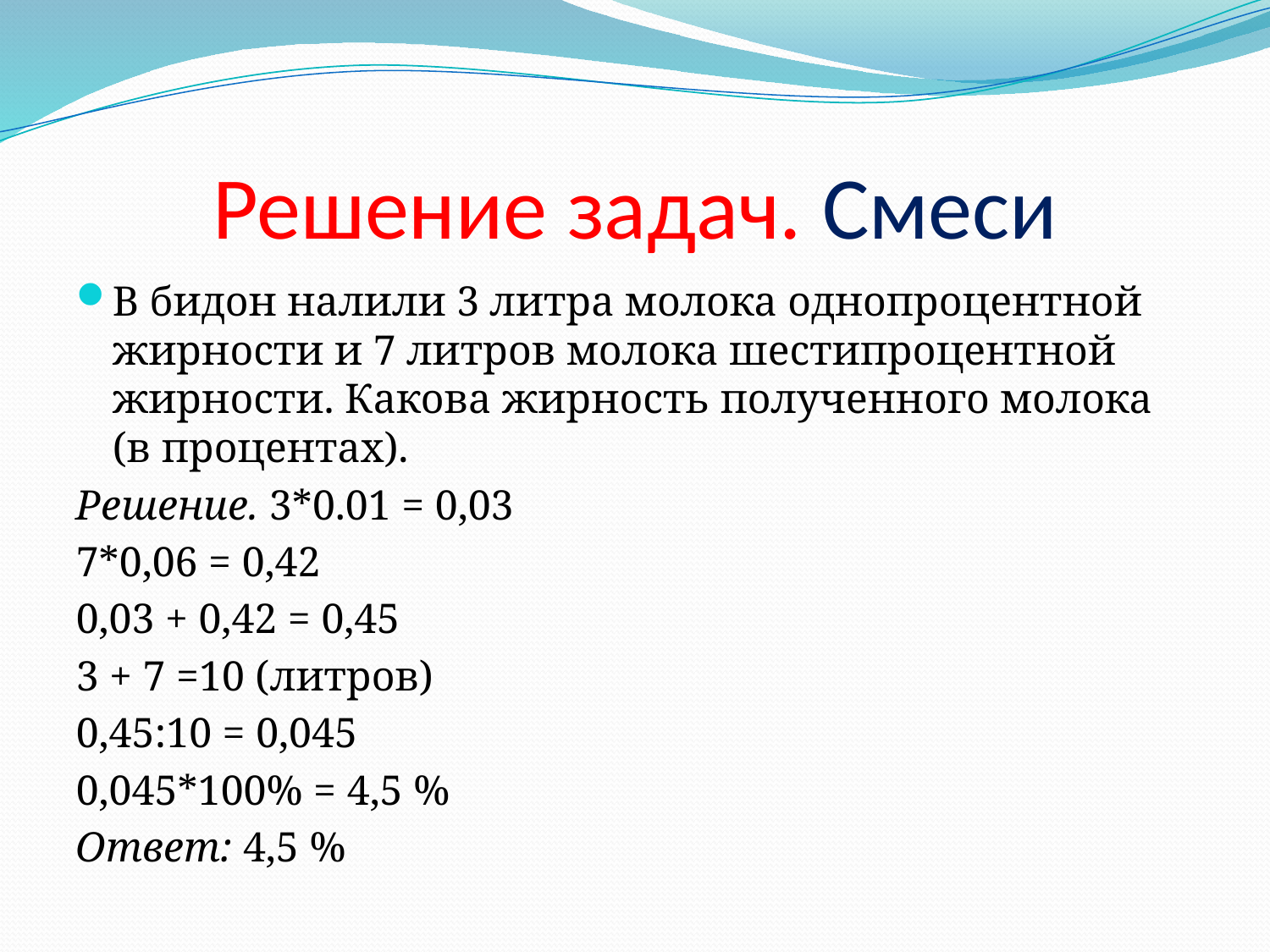

# Решение задач. Смеси
В бидон налили 3 литра молока однопроцентной жирности и 7 литров молока шестипроцентной жирности. Какова жирность полученного молока (в процентах).
Решение. 3*0.01 = 0,03
7*0,06 = 0,42
0,03 + 0,42 = 0,45
3 + 7 =10 (литров)
0,45:10 = 0,045
0,045*100% = 4,5 %
Ответ: 4,5 %